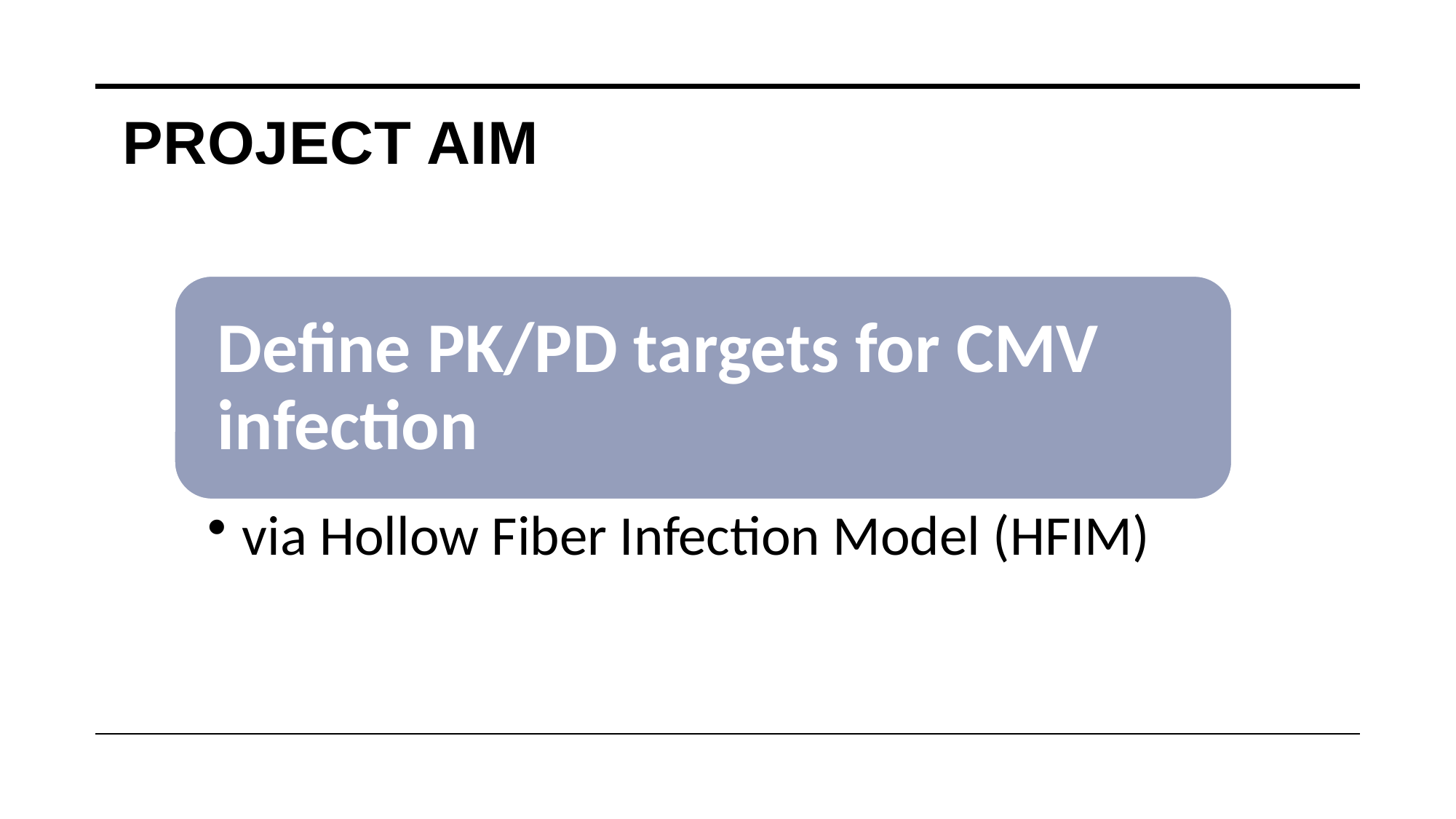

# Project Aim
Define PK/PD targets for CMV infection
via Hollow Fiber Infection Model (HFIM)